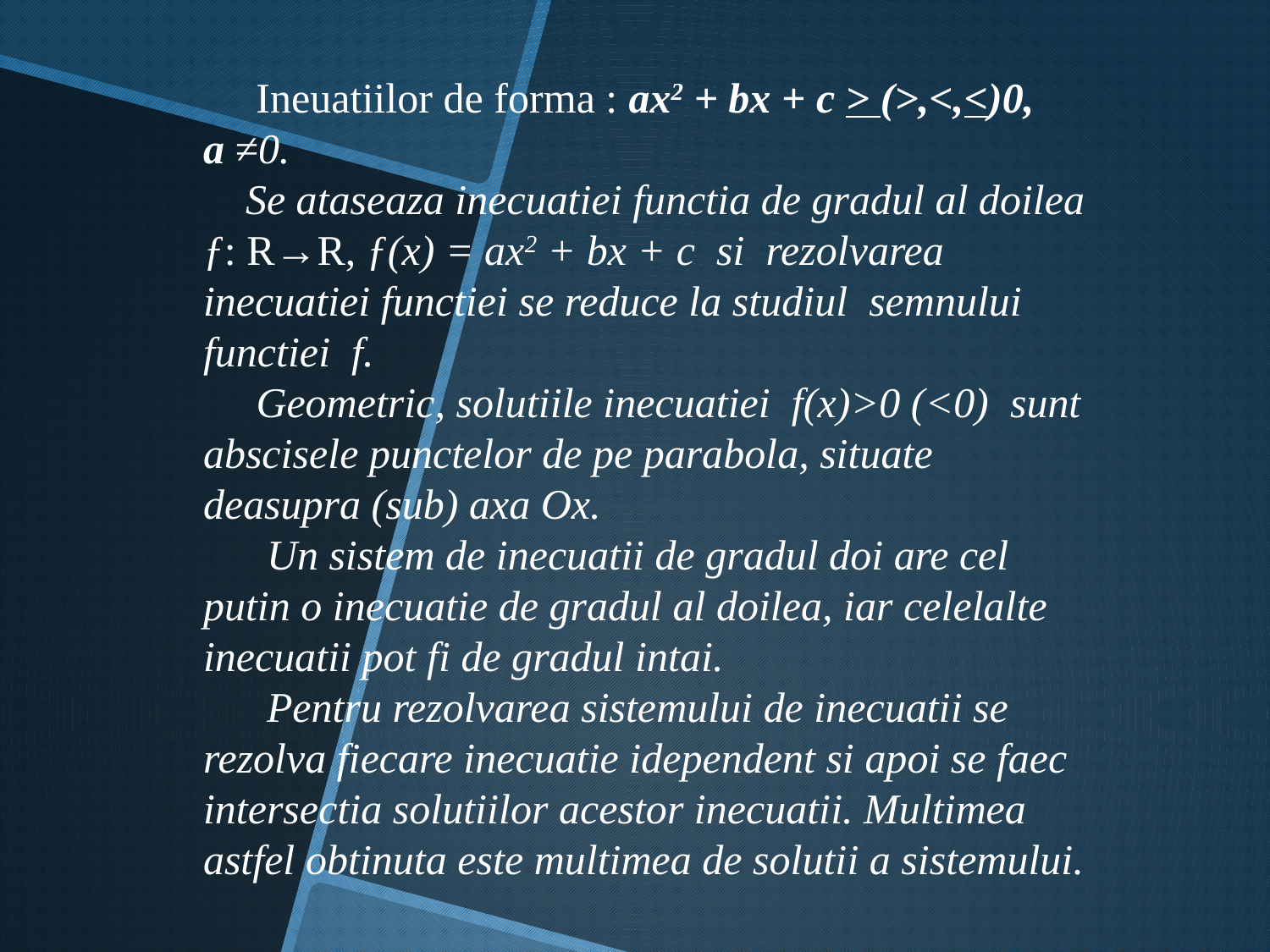

# Ineuatiilor de forma : ax2 + bx + c > (>,<,<)0, a ≠0. Se ataseaza inecuatiei functia de gradul al doilea ƒ: R→R, ƒ(x) = ax2 + bx + c  si  rezolvarea inecuatiei functiei se reduce la studiul  semnului functiei  f. Geometric, solutiile inecuatiei  f(x)>0 (<0)  sunt abscisele punctelor de pe parabola, situate deasupra (sub) axa Ox. Un sistem de inecuatii de gradul doi are cel putin o inecuatie de gradul al doilea, iar celelalte inecuatii pot fi de gradul intai. Pentru rezolvarea sistemului de inecuatii se rezolva fiecare inecuatie idependent si apoi se faec intersectia solutiilor acestor inecuatii. Multimea astfel obtinuta este multimea de solutii a sistemului.